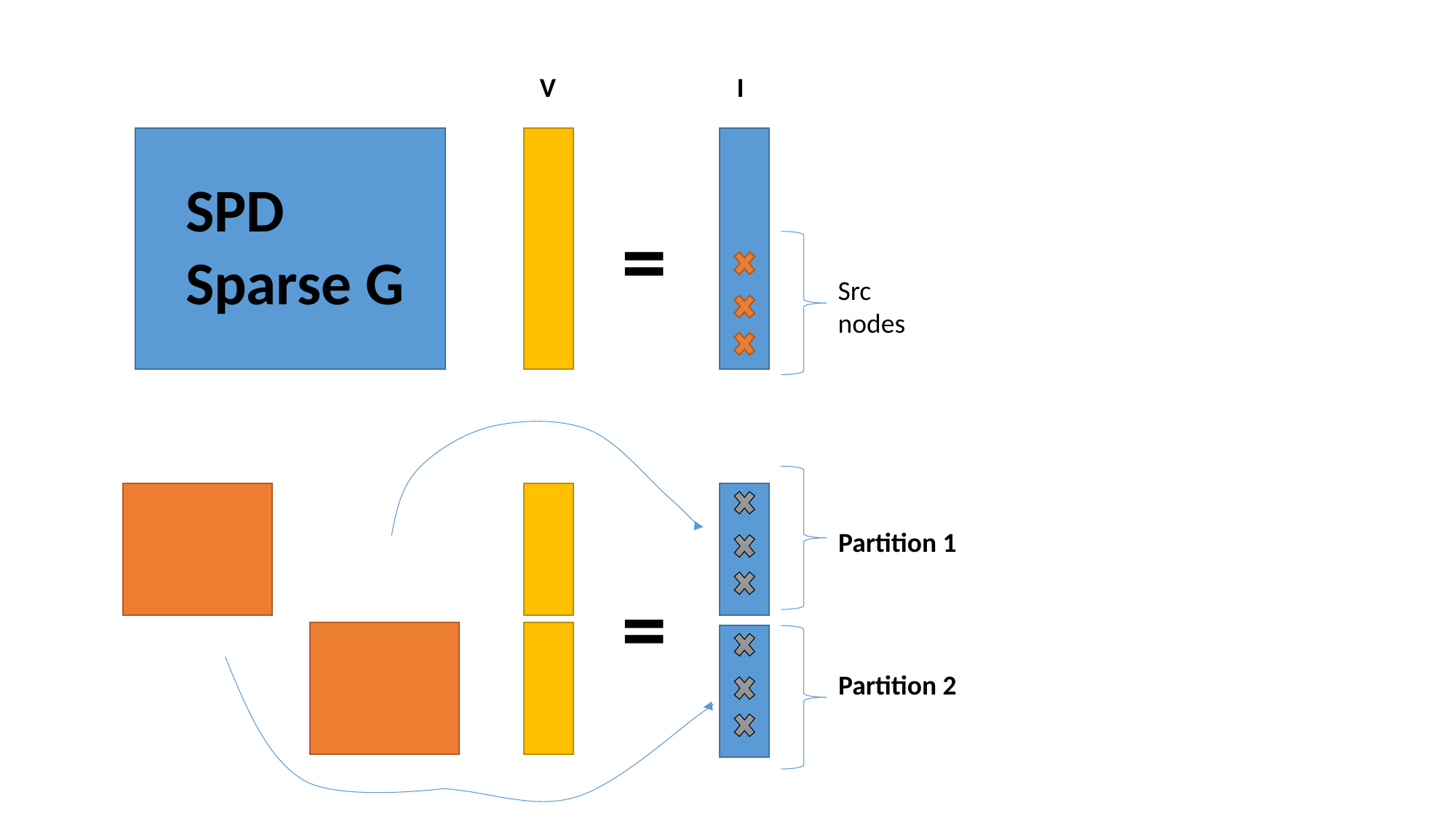

V
I

SPD
Sparse G
=

Src
nodes

Partition 1

=

Partition 2